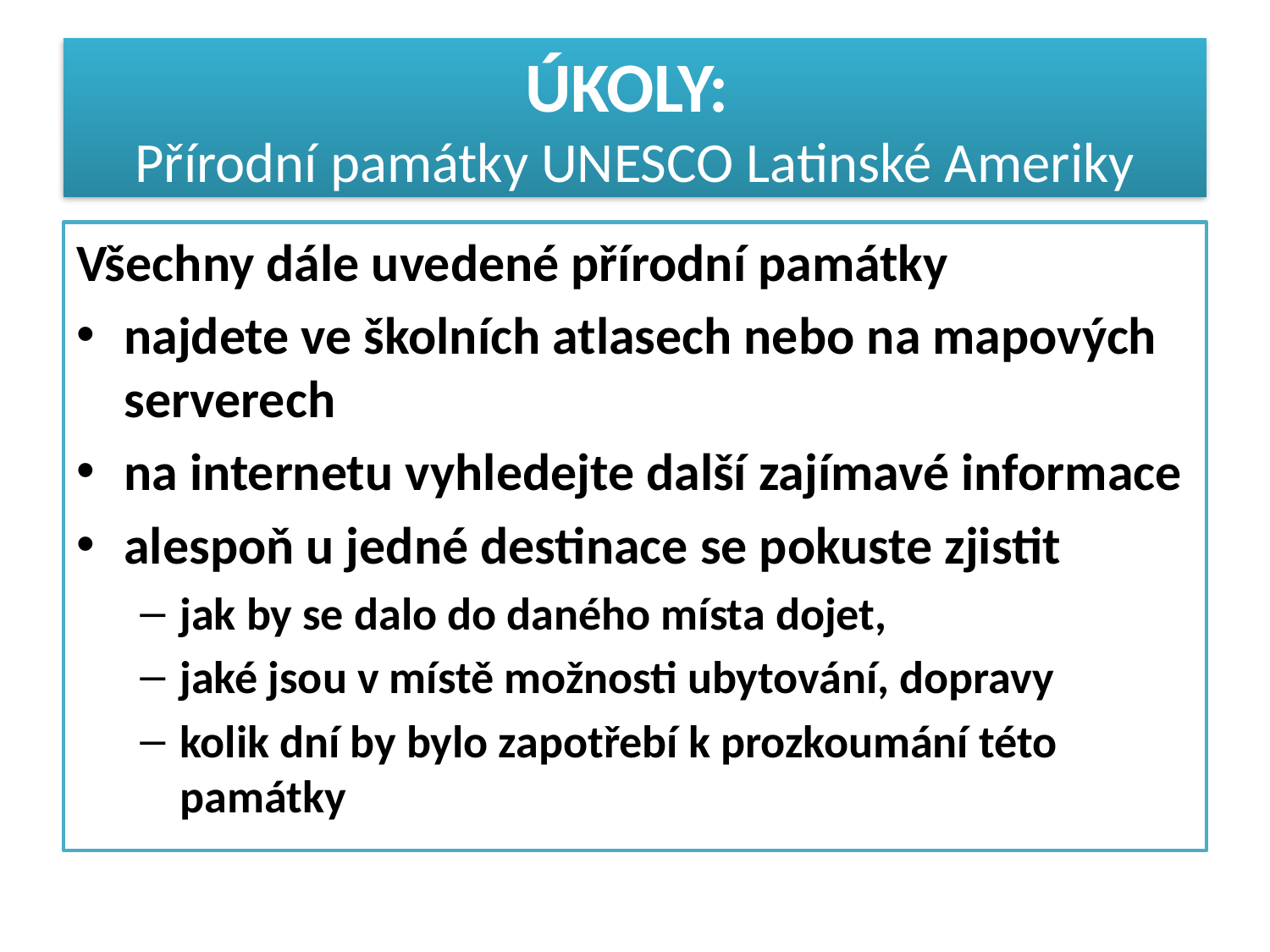

# ÚKOLY: Přírodní památky UNESCO Latinské Ameriky
Všechny dále uvedené přírodní památky
najdete ve školních atlasech nebo na mapových serverech
na internetu vyhledejte další zajímavé informace
alespoň u jedné destinace se pokuste zjistit
jak by se dalo do daného místa dojet,
jaké jsou v místě možnosti ubytování, dopravy
kolik dní by bylo zapotřebí k prozkoumání této památky